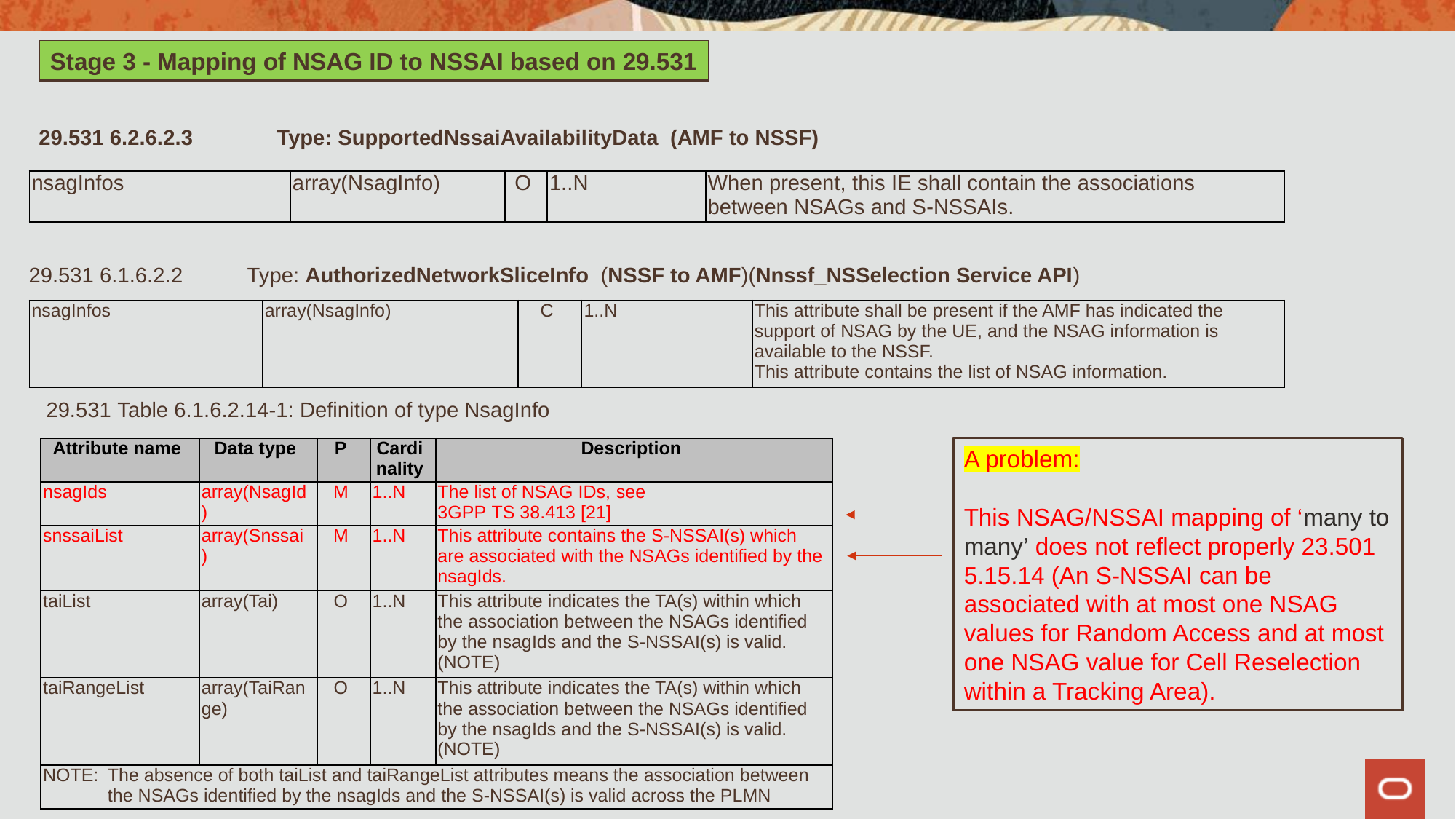

Stage 3 - Mapping of NSAG ID to NSSAI based on 29.531
29.531 6.2.6.2.3	Type: SupportedNssaiAvailabilityData  (AMF to NSSF)
| nsagInfos | array(NsagInfo) | O | 1..N | When present, this IE shall contain the associations between NSAGs and S-NSSAIs. |
| --- | --- | --- | --- | --- |
29.531 6.1.6.2.2	Type: AuthorizedNetworkSliceInfo  (NSSF to AMF)(Nnssf_NSSelection Service API)
| nsagInfos | array(NsagInfo) | C | 1..N | This attribute shall be present if the AMF has indicated the support of NSAG by the UE, and the NSAG information is available to the NSSF. This attribute contains the list of NSAG information. |
| --- | --- | --- | --- | --- |
29.531 Table 6.1.6.2.14-1: Definition of type NsagInfo
| Attribute name | Data type | P | Cardinality | Description |
| --- | --- | --- | --- | --- |
| nsagIds | array(NsagId) | M | 1..N | The list of NSAG IDs, see 3GPP TS 38.413 [21] |
| snssaiList | array(Snssai) | M | 1..N | This attribute contains the S-NSSAI(s) which are associated with the NSAGs identified by the nsagIds. |
| taiList | array(Tai) | O | 1..N | This attribute indicates the TA(s) within which the association between the NSAGs identified by the nsagIds and the S-NSSAI(s) is valid. (NOTE) |
| taiRangeList | array(TaiRange) | O | 1..N | This attribute indicates the TA(s) within which the association between the NSAGs identified by the nsagIds and the S-NSSAI(s) is valid. (NOTE) |
| NOTE: The absence of both taiList and taiRangeList attributes means the association between the NSAGs identified by the nsagIds and the S-NSSAI(s) is valid across the PLMN |  |  |  |  |
A problem:

This NSAG/NSSAI mapping of ‘many to many’ does not reflect properly 23.501 5.15.14 (An S-NSSAI can be associated with at most one NSAG values for Random Access and at most one NSAG value for Cell Reselection within a Tracking Area).